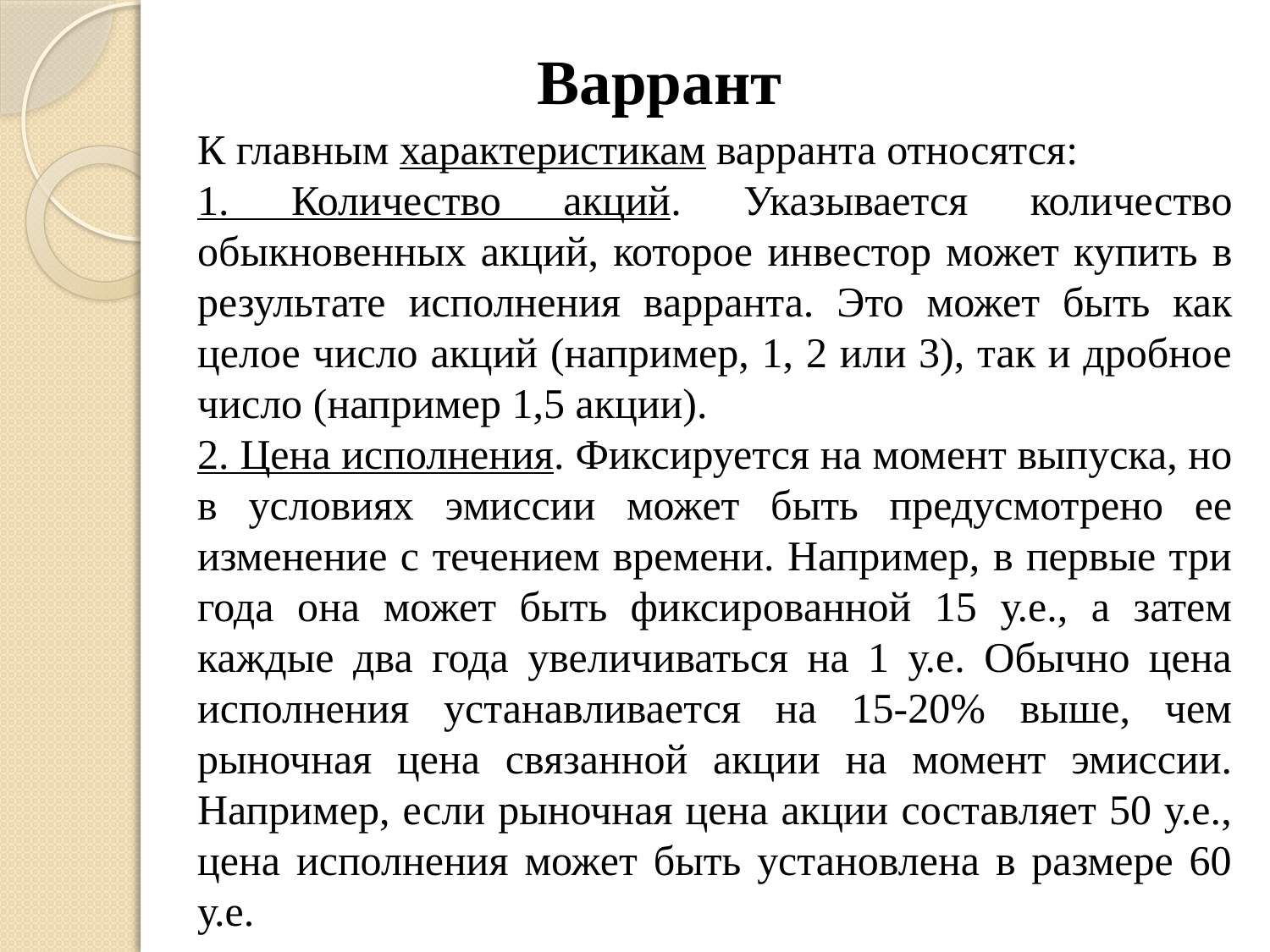

# Варрант
К главным характеристикам варранта относятся:
1. Количество акций. Указывается количество обыкновенных акций, которое инвестор может купить в результате исполнения варранта. Это может быть как целое число акций (например, 1, 2 или 3), так и дробное число (например 1,5 акции).
2. Цена исполнения. Фиксируется на момент выпуска, но в условиях эмиссии может быть предусмотрено ее изменение с течением времени. Например, в первые три года она может быть фиксированной 15 у.е., а затем каждые два года увеличиваться на 1 у.е. Обычно цена исполнения устанавливается на 15-20% выше, чем рыночная цена связанной акции на момент эмиссии. Например, если рыночная цена акции составляет 50 у.е., цена исполнения может быть установлена в размере 60 у.е.